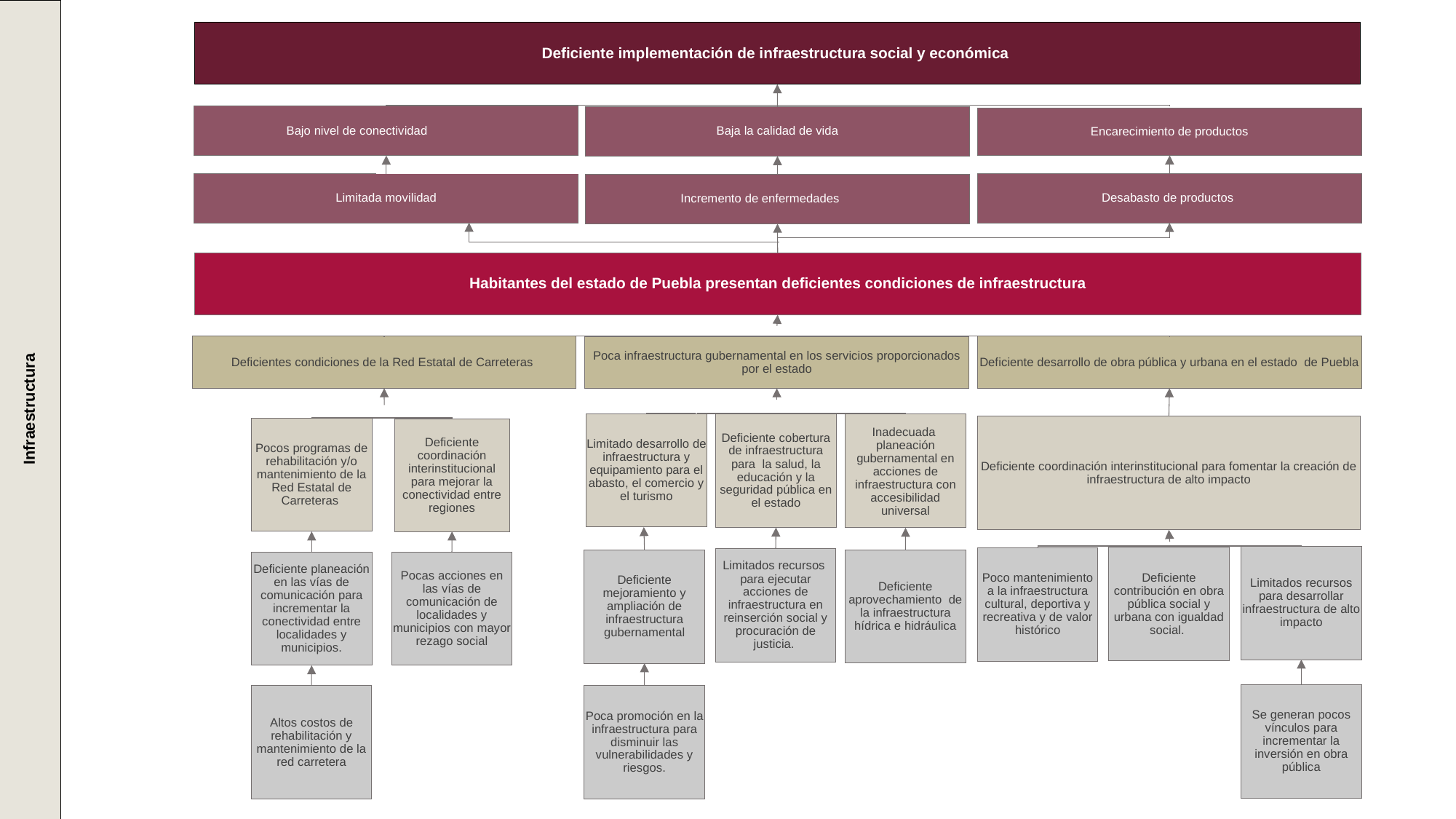

Deficiente implementación de infraestructura social y económica

Encarecimiento de productos
Bajo nivel de conectividad
Baja la calidad de vida

Desabasto de productos
Limitada movilidad

Incremento de enfermedades
Habitantes del estado de Puebla presentan deficientes condiciones de infraestructura
Deficientes condiciones de la Red Estatal de Carreteras
Deficiente desarrollo de obra pública y urbana en el estado  de Puebla
Poca infraestructura gubernamental en los servicios proporcionados por el estado
Infraestructura

Inadecuada  planeación gubernamental en acciones de infraestructura con accesibilidad universal

Limitado desarrollo de infraestructura y equipamiento para el abasto, el comercio y el turismo

Deficiente cobertura de infraestructura para  la salud, la educación y la seguridad pública en el estado
Deficiente coordinación interinstitucional para fomentar la creación de infraestructura de alto impacto
Pocos programas de rehabilitación y/o mantenimiento de la Red Estatal de Carreteras
Deficiente coordinación interinstitucional para mejorar la conectividad entre regiones

Limitados recursos para desarrollar infraestructura de alto impacto
Deficiente contribución en obra pública social y urbana con igualdad social.
Poco mantenimiento a la infraestructura cultural, deportiva y recreativa y de valor histórico
Limitados recursos  para ejecutar acciones de infraestructura en reinserción social y procuración de justicia.
Deficiente mejoramiento y ampliación de infraestructura gubernamental
Deficiente aprovechamiento  de la infraestructura hídrica e hidráulica
Pocas acciones en las vías de comunicación de localidades y municipios con mayor rezago social
Deficiente planeación en las vías de comunicación para incrementar la conectividad entre localidades y municipios.
Se generan pocos vínculos para incrementar la inversión en obra pública
Poca promoción en la infraestructura para disminuir las vulnerabilidades y riesgos.
Altos costos de rehabilitación y mantenimiento de la red carretera